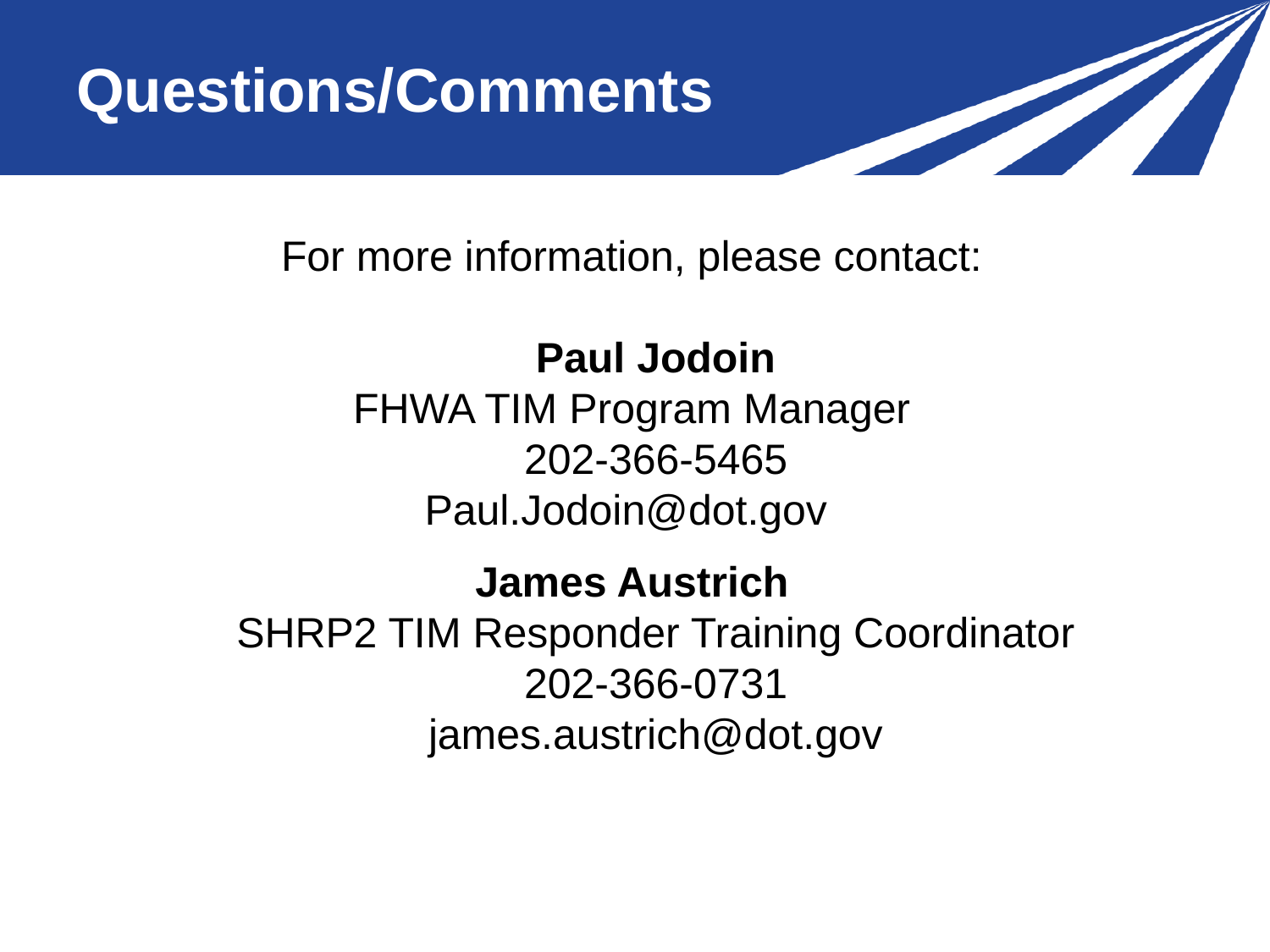

# Questions/Comments
For more information, please contact:
Paul Jodoin
FHWA TIM Program Manager
	202-366-5465
Paul.Jodoin@dot.gov
James Austrich
SHRP2 TIM Responder Training Coordinator
202-366-0731
james.austrich@dot.gov